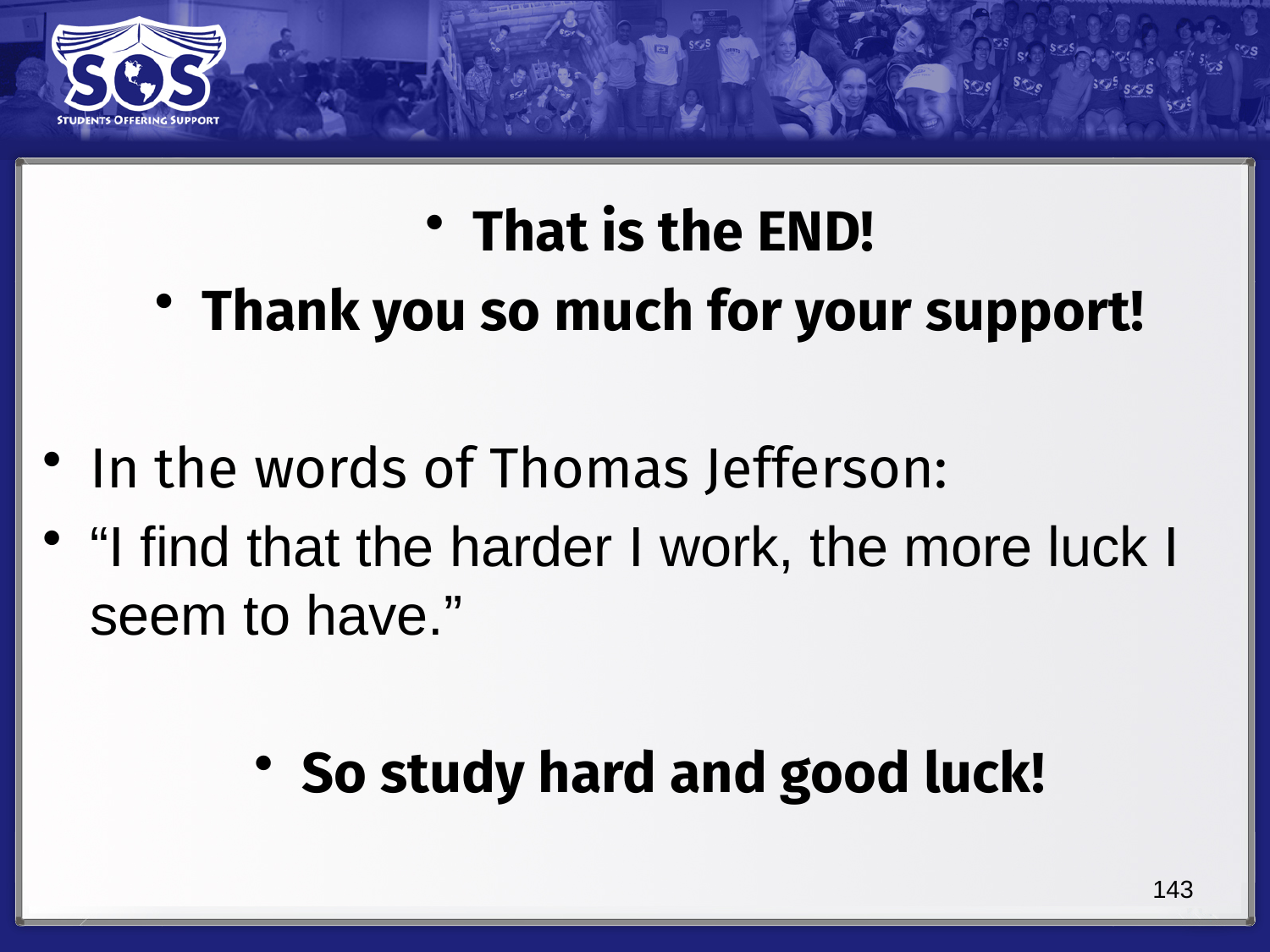

#
That is the END!
Thank you so much for your support!

In the words of Thomas Jefferson:
“I find that the harder I work, the more luck I seem to have.”

So study hard and good luck!

143